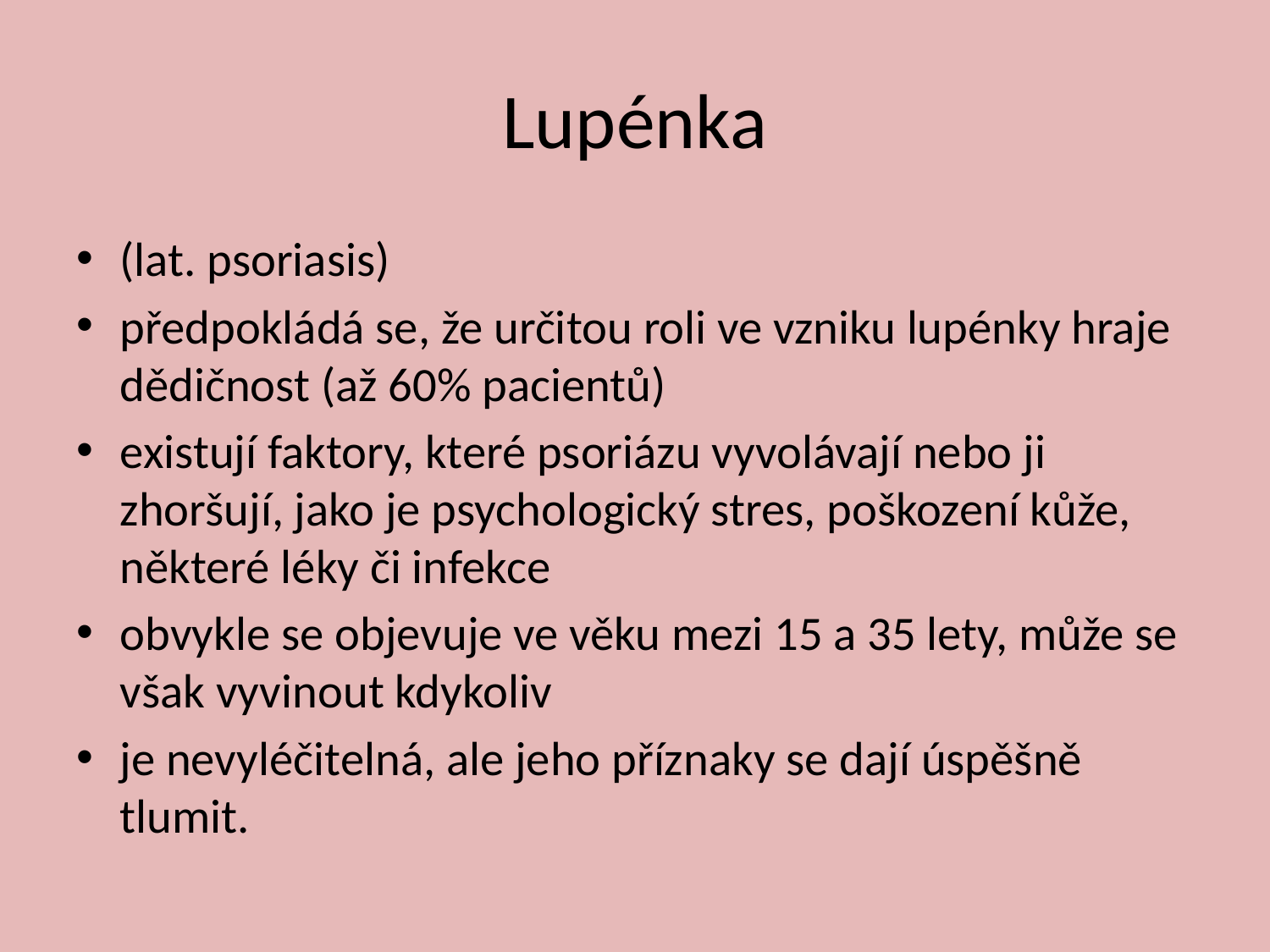

# Lupénka
(lat. psoriasis)
předpokládá se, že určitou roli ve vzniku lupénky hraje dědičnost (až 60% pacientů)
existují faktory, které psoriázu vyvolávají nebo ji zhoršují, jako je psychologický stres, poškození kůže, některé léky či infekce
obvykle se objevuje ve věku mezi 15 a 35 lety, může se však vyvinout kdykoliv
je nevyléčitelná, ale jeho příznaky se dají úspěšně tlumit.